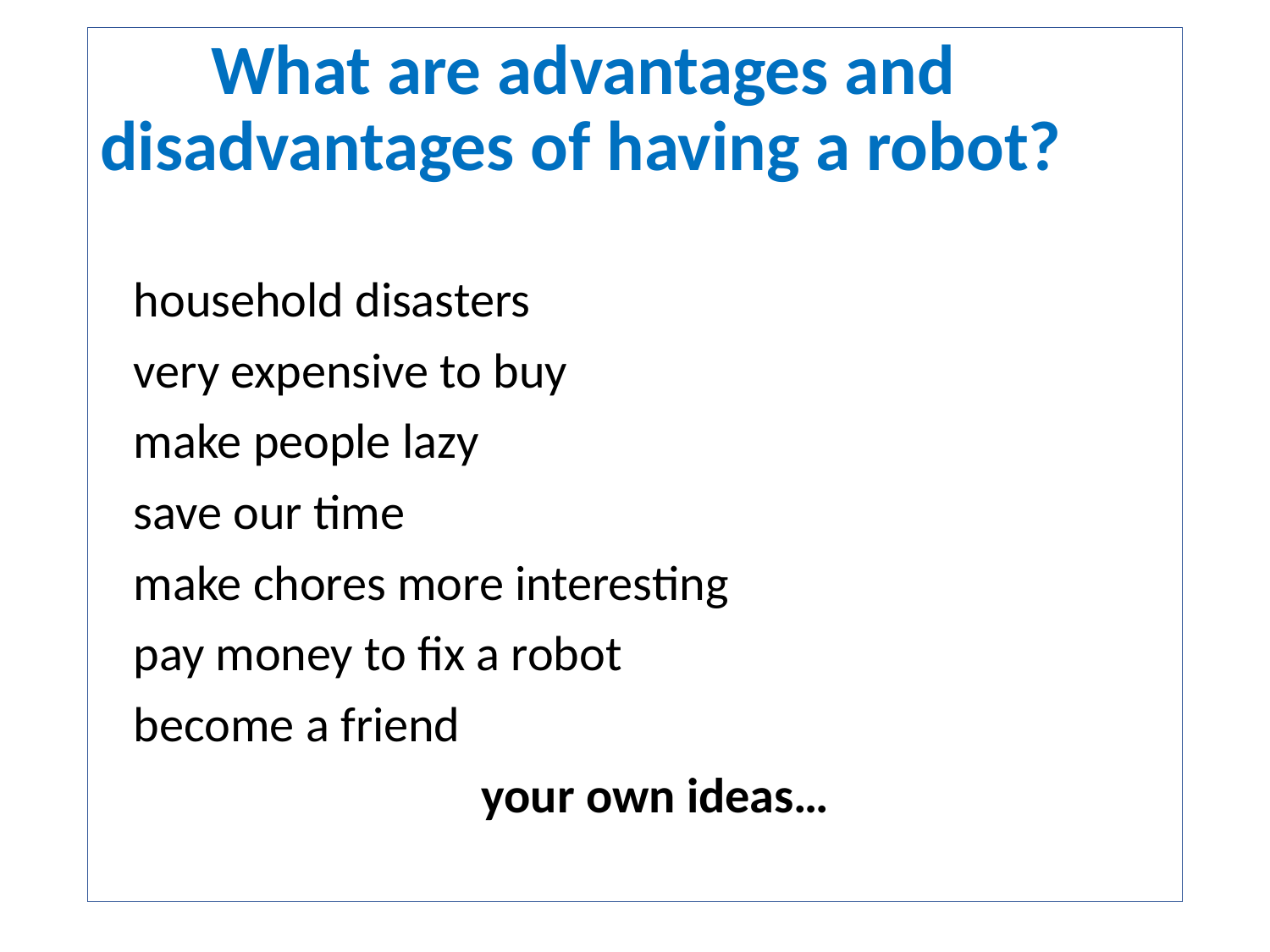

What are advantages and  disadvantages of having a robot?

   household disasters
   very expensive to buy
   make people lazy
   save our time
   make chores more interesting
   pay money to fix a robot
   become a friend
                                  your own ideas…

#